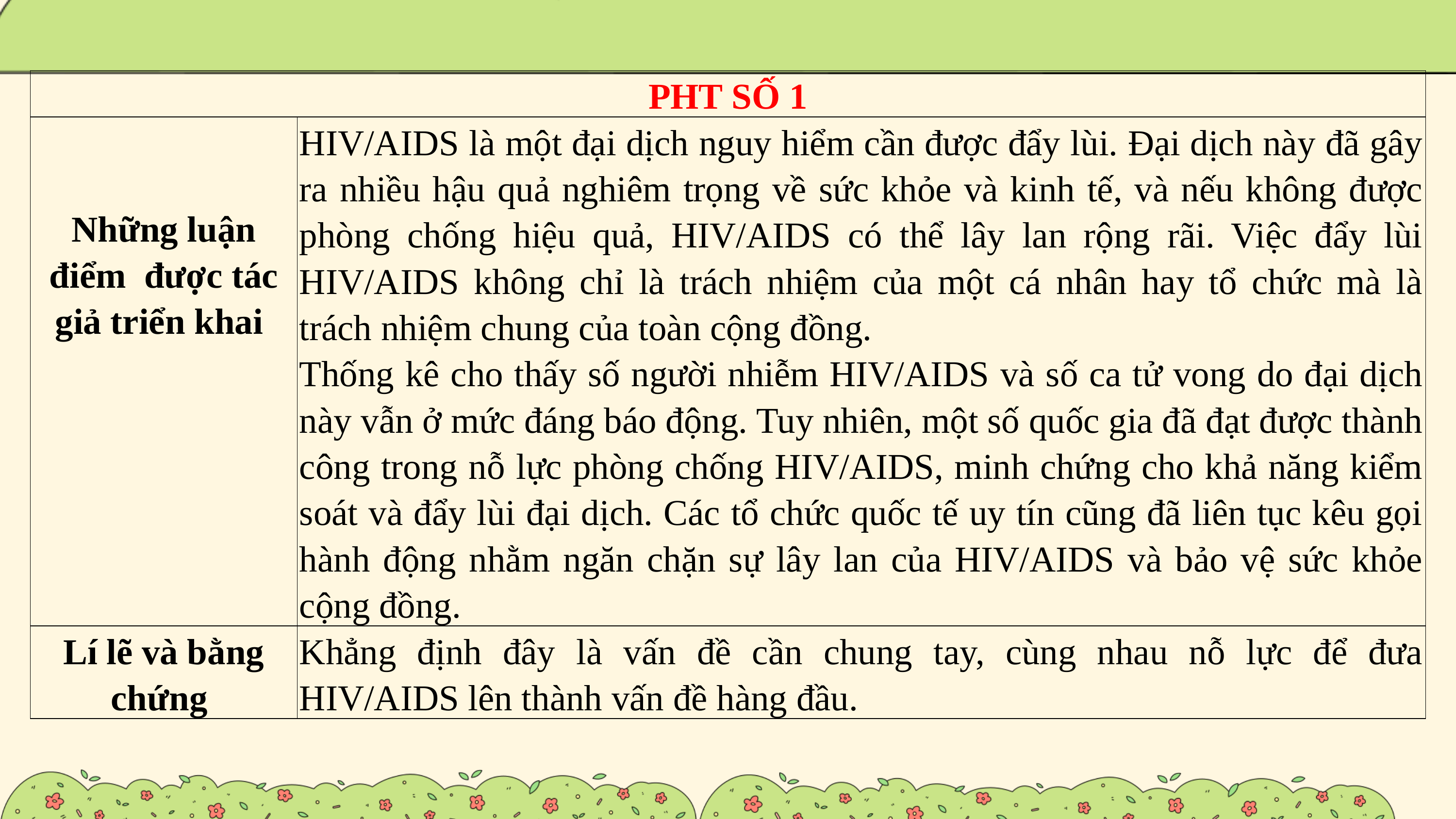

| PHT SỐ 1 |  |
| --- | --- |
| Những luận điểm được tác giả triển khai | HIV/AIDS là một đại dịch nguy hiểm cần được đẩy lùi. Đại dịch này đã gây ra nhiều hậu quả nghiêm trọng về sức khỏe và kinh tế, và nếu không được phòng chống hiệu quả, HIV/AIDS có thể lây lan rộng rãi. Việc đẩy lùi HIV/AIDS không chỉ là trách nhiệm của một cá nhân hay tổ chức mà là trách nhiệm chung của toàn cộng đồng. Thống kê cho thấy số người nhiễm HIV/AIDS và số ca tử vong do đại dịch này vẫn ở mức đáng báo động. Tuy nhiên, một số quốc gia đã đạt được thành công trong nỗ lực phòng chống HIV/AIDS, minh chứng cho khả năng kiểm soát và đẩy lùi đại dịch. Các tổ chức quốc tế uy tín cũng đã liên tục kêu gọi hành động nhằm ngăn chặn sự lây lan của HIV/AIDS và bảo vệ sức khỏe cộng đồng. |
| Lí lẽ và bằng chứng | Khẳng định đây là vấn đề cần chung tay, cùng nhau nỗ lực để đưa HIV/AIDS lên thành vấn đề hàng đầu. |